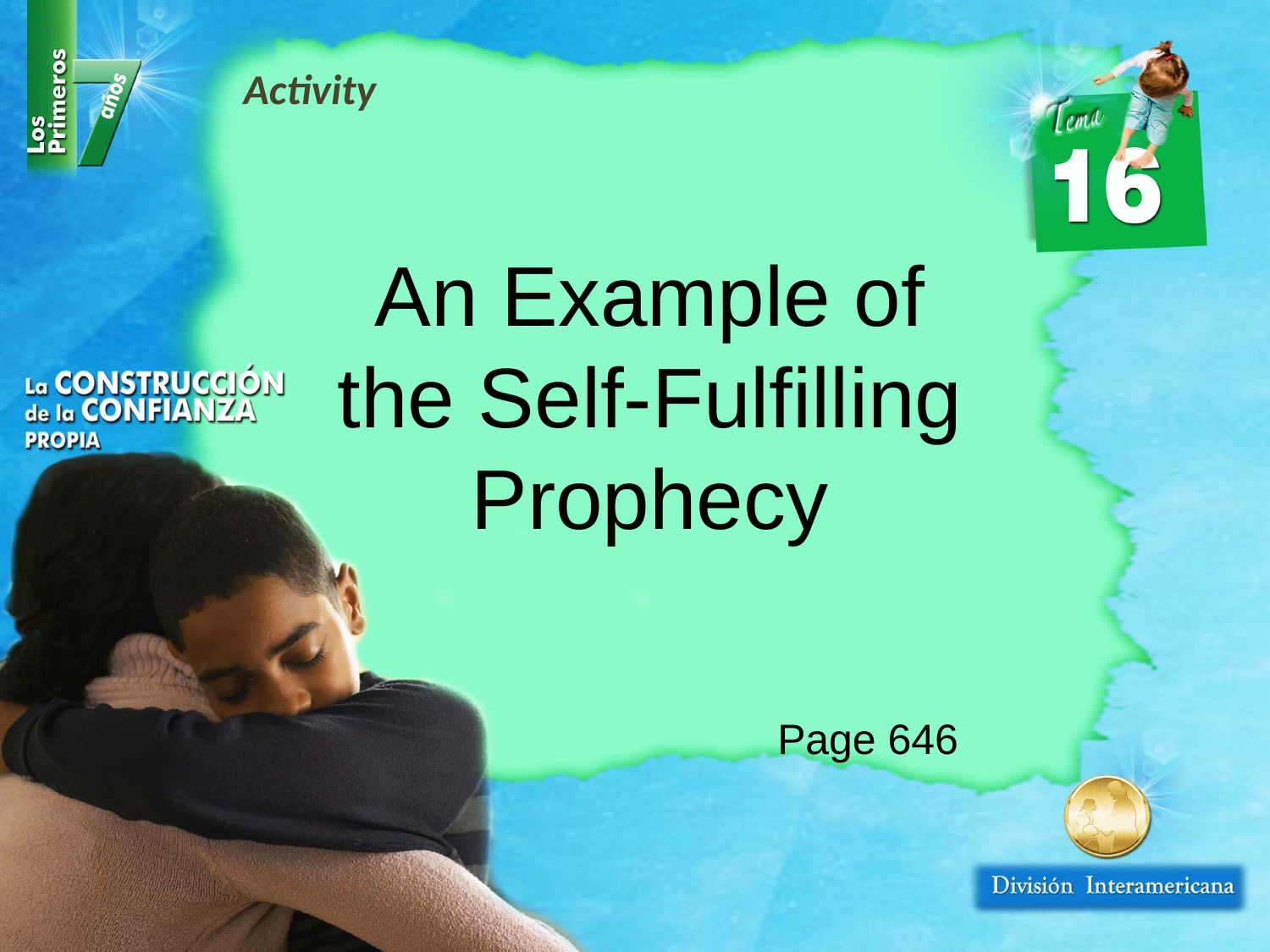

Activity
An Example of the Self-Fulfilling Prophecy
Page 646